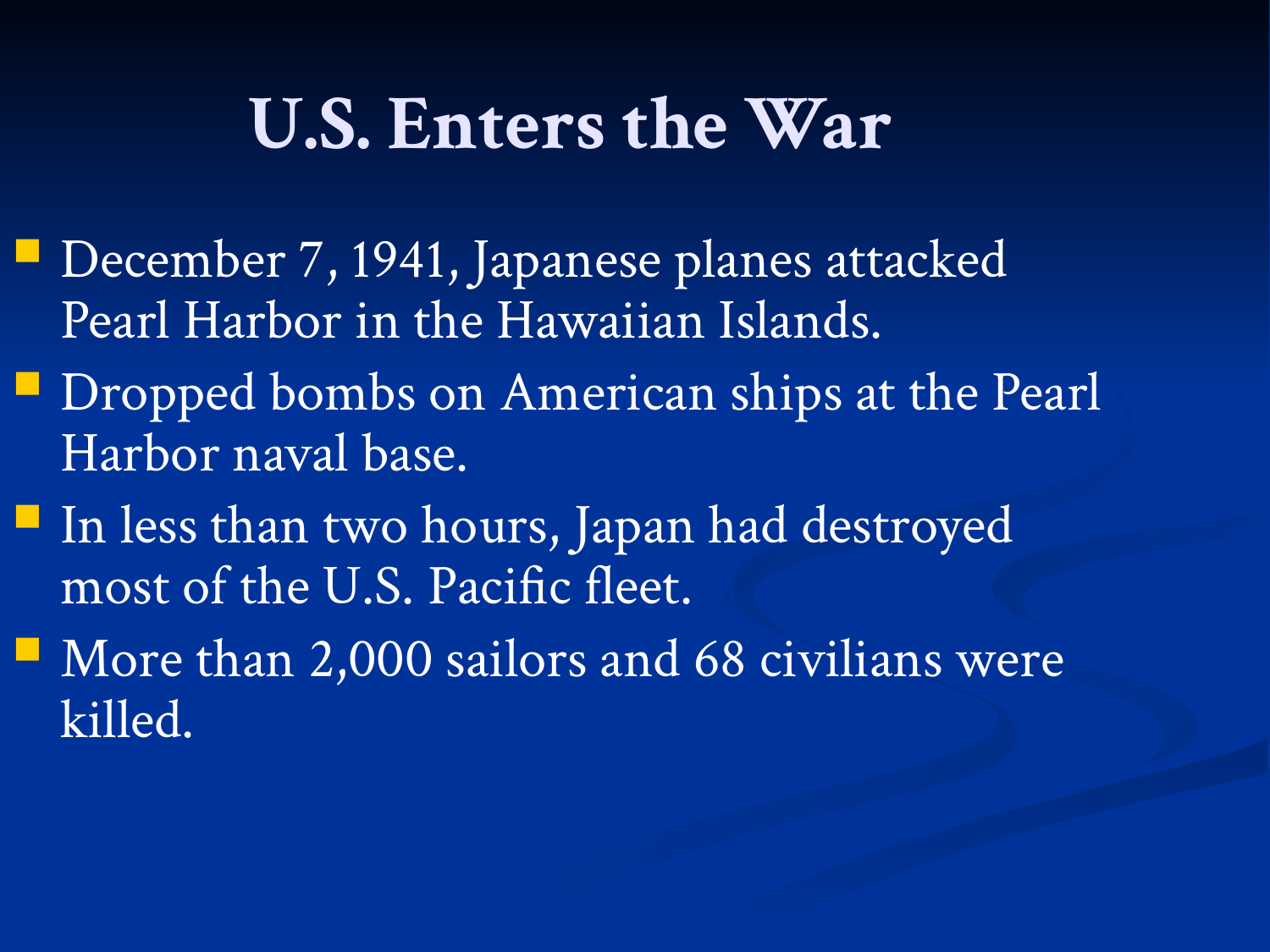

U.S. Enters the War
December 7, 1941, Japanese planes attacked Pearl Harbor in the Hawaiian Islands.
Dropped bombs on American ships at the Pearl Harbor naval base.
In less than two hours, Japan had destroyed most of the U.S. Pacific fleet.
More than 2,000 sailors and 68 civilians were killed.